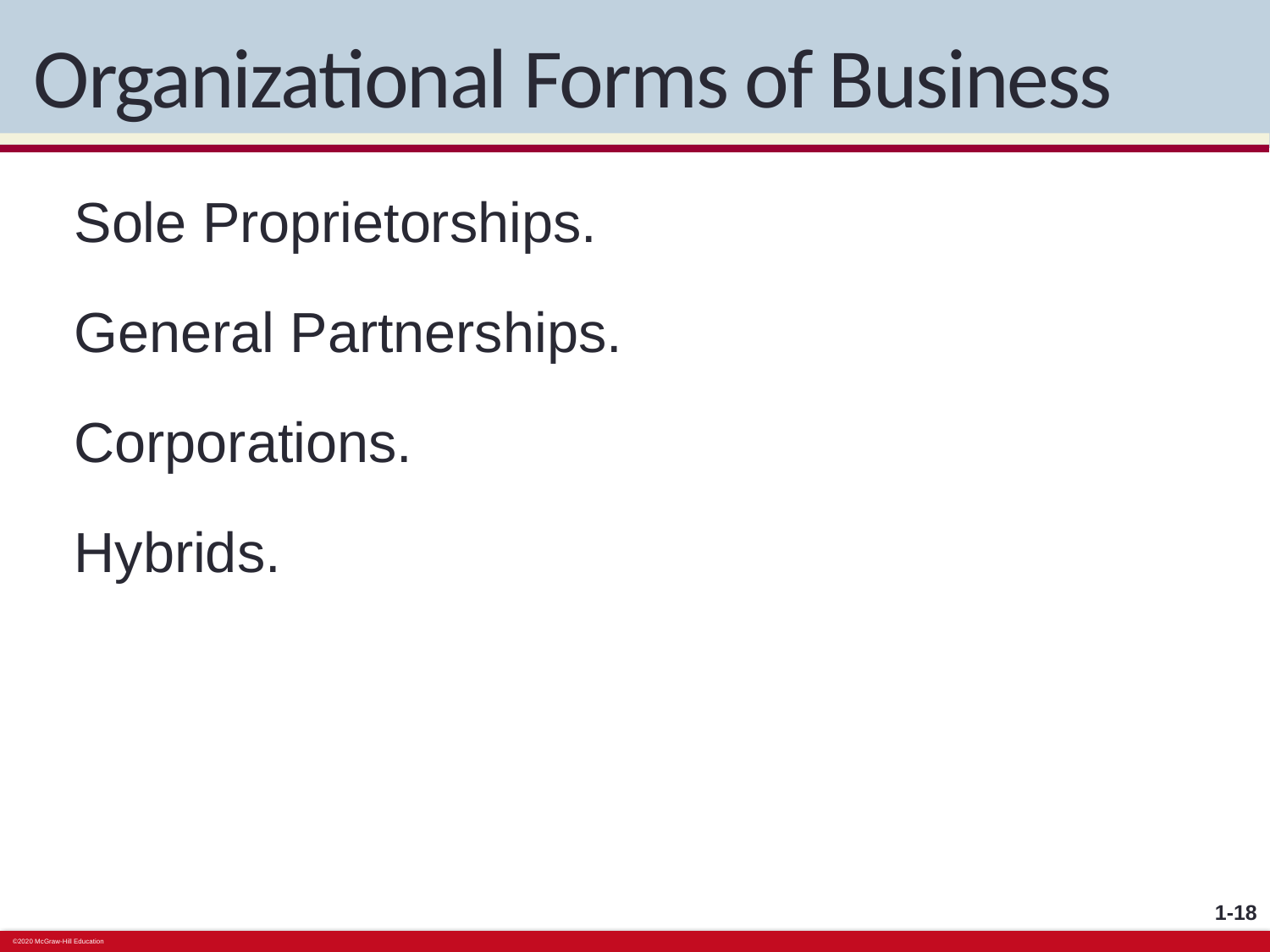

# Organizational Forms of Business
Sole Proprietorships.
General Partnerships.
Corporations.
Hybrids.